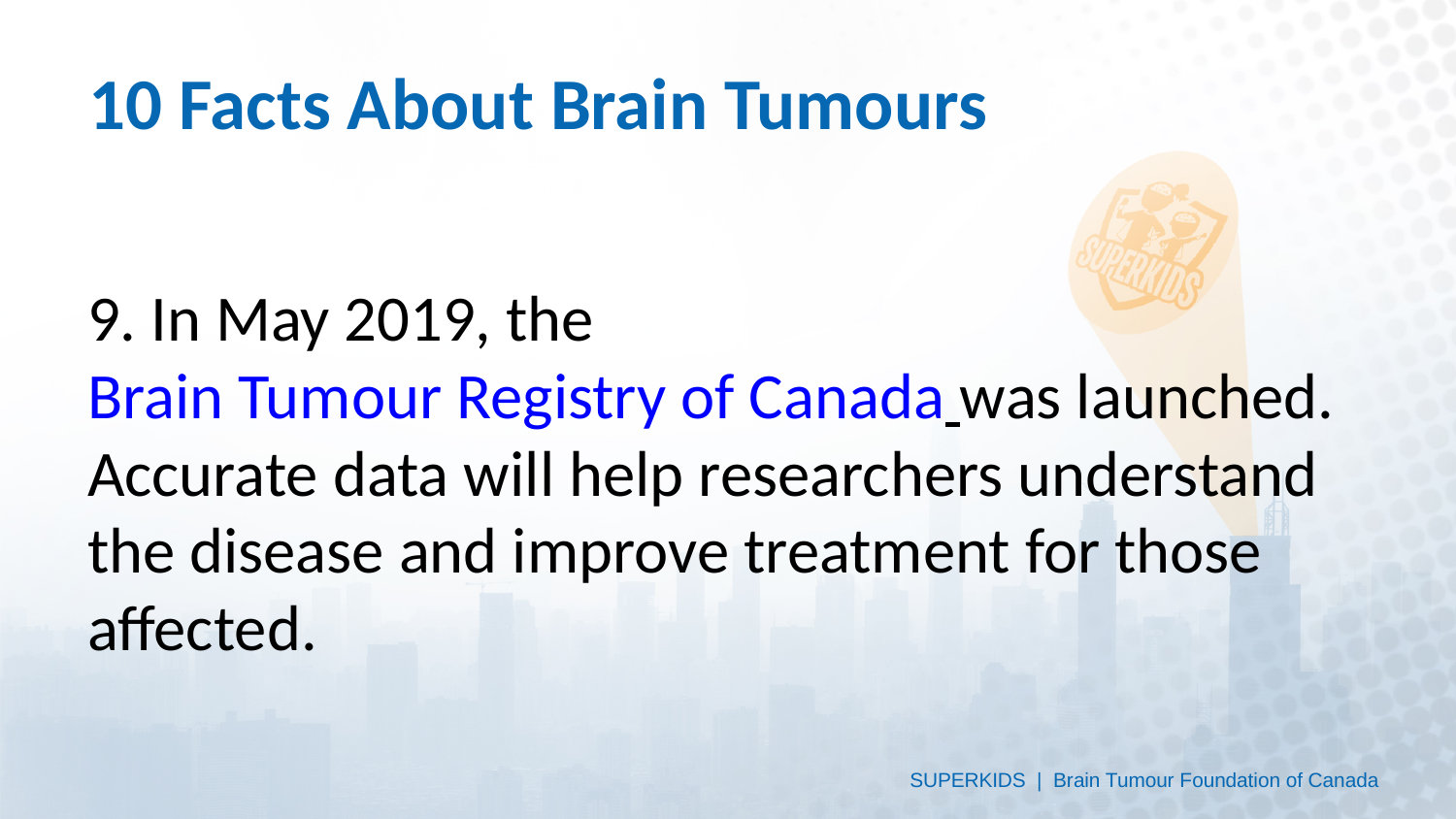

# 10 Facts About Brain Tumours
9. In May 2019, the Brain Tumour Registry of Canada was launched. Accurate data will help researchers understand the disease and improve treatment for those affected.